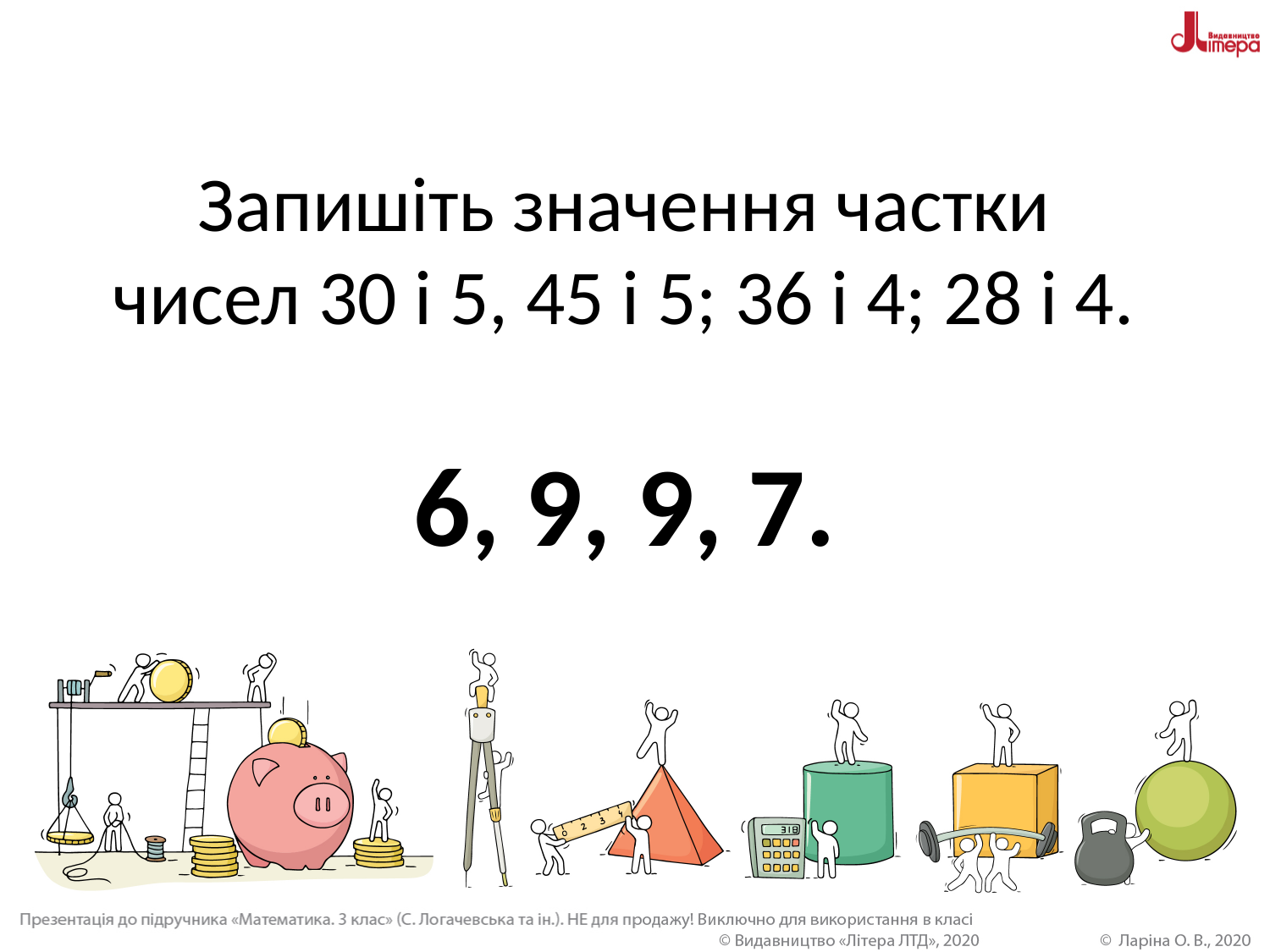

# Запишіть значення частки чисел 30 і 5, 45 і 5; 36 і 4; 28 і 4. 6, 9, 9, 7.